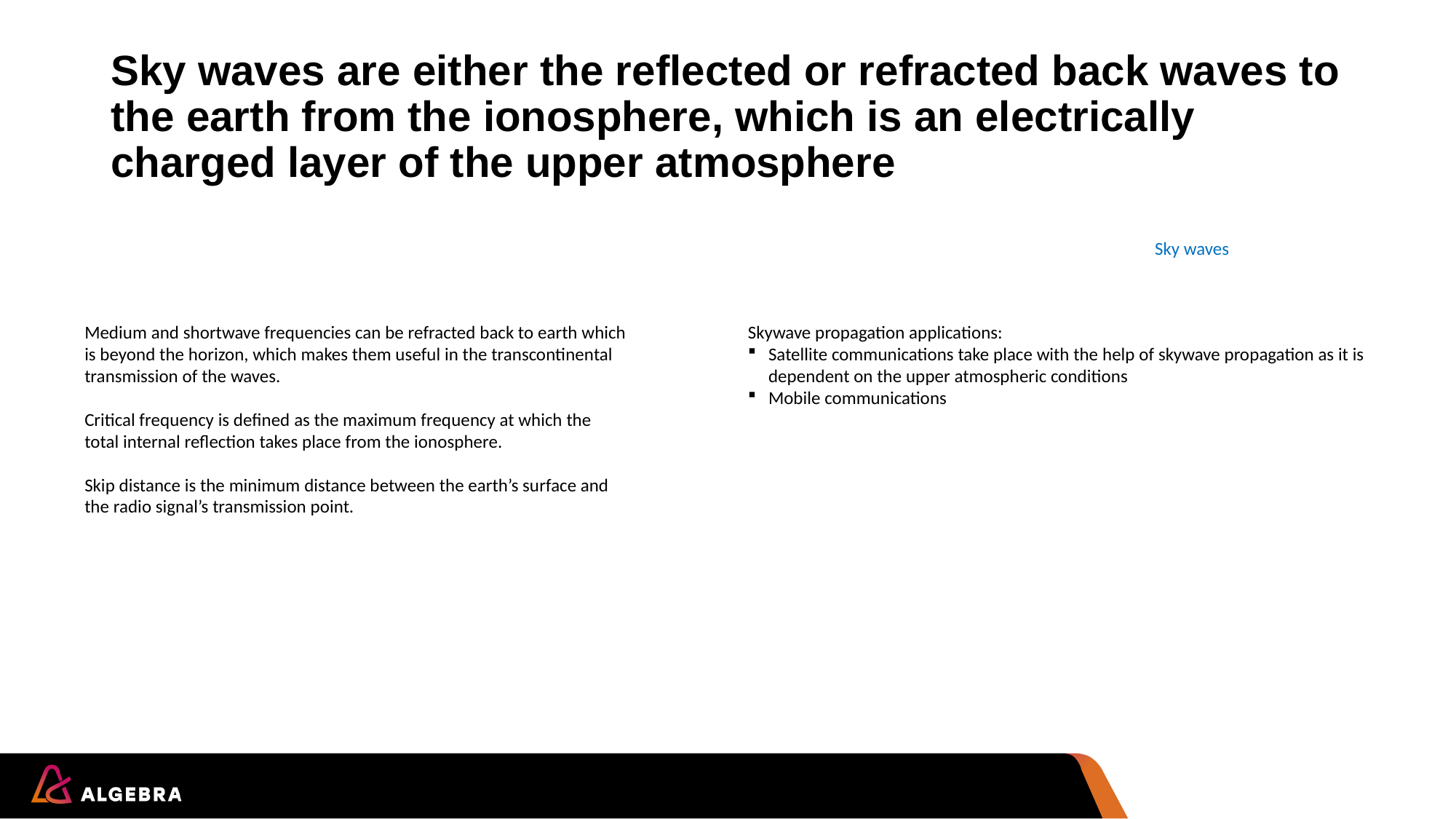

# Sky waves are either the reflected or refracted back waves to the earth from the ionosphere, which is an electrically charged layer of the upper atmosphere
Sky waves
Medium and shortwave frequencies can be refracted back to earth which is beyond the horizon, which makes them useful in the transcontinental transmission of the waves.

Critical frequency is defined as the maximum frequency at which the total internal reflection takes place from the ionosphere.

Skip distance is the minimum distance between the earth’s surface and the radio signal’s transmission point.
Skywave propagation applications:
Satellite communications take place with the help of skywave propagation as it is dependent on the upper atmospheric conditions
Mobile communications